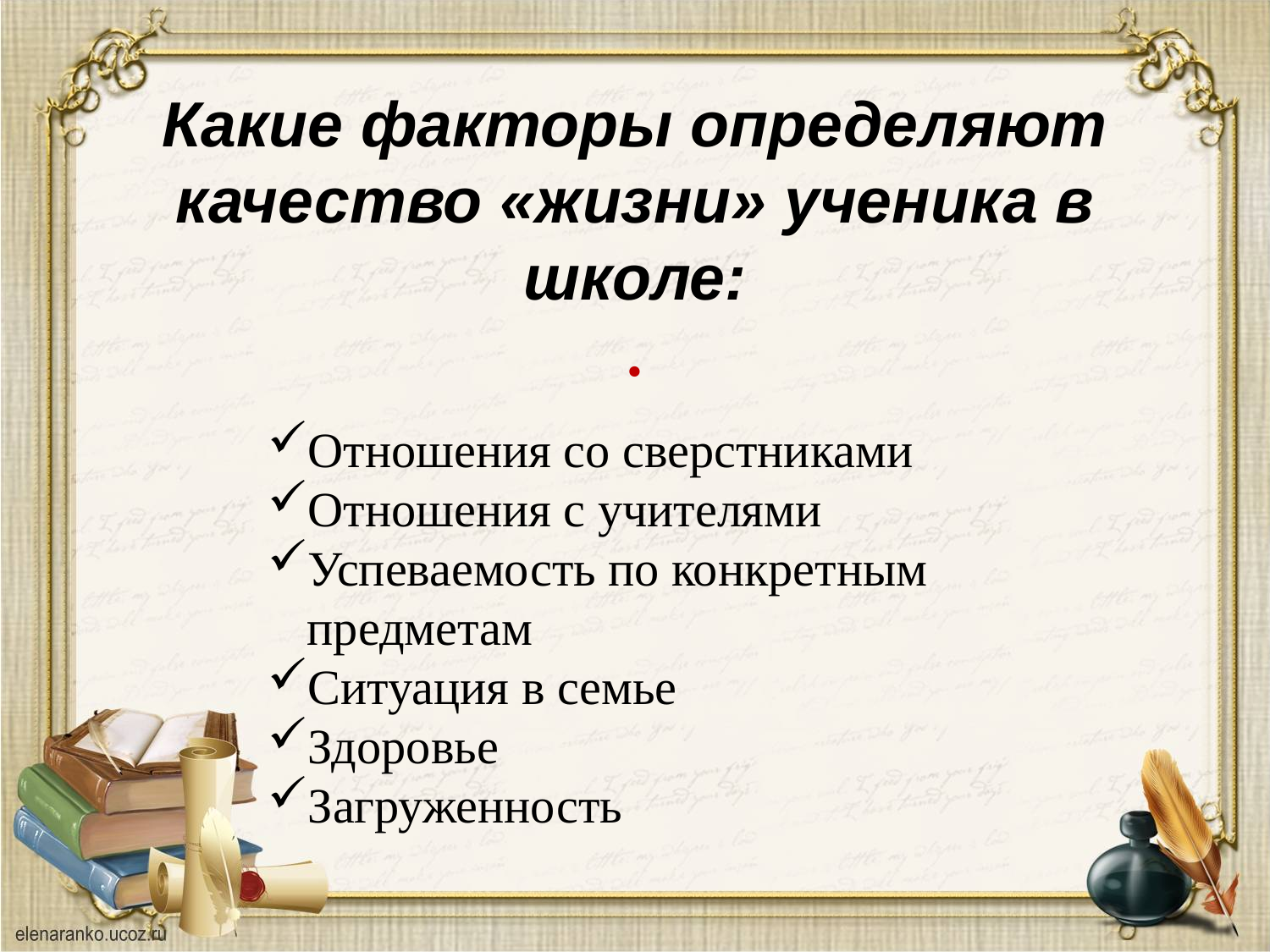

# Какие факторы определяют качество «жизни» ученика в школе: .
Отношения со сверстниками
Отношения с учителями
Успеваемость по конкретным предметам
Ситуация в семье
Здоровье
Загруженность